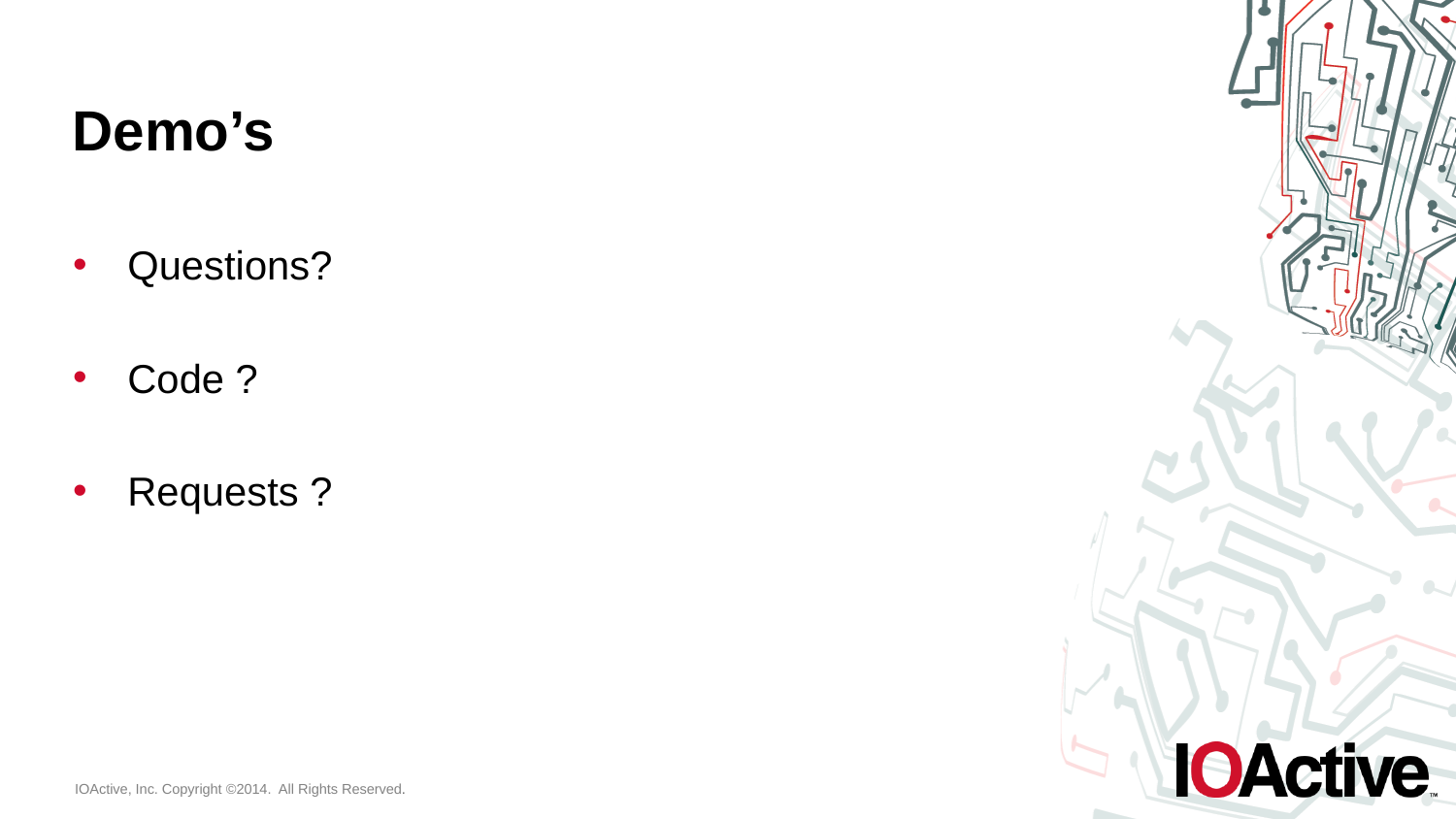

# Demo’s
Questions?

Code ?

Requests ?